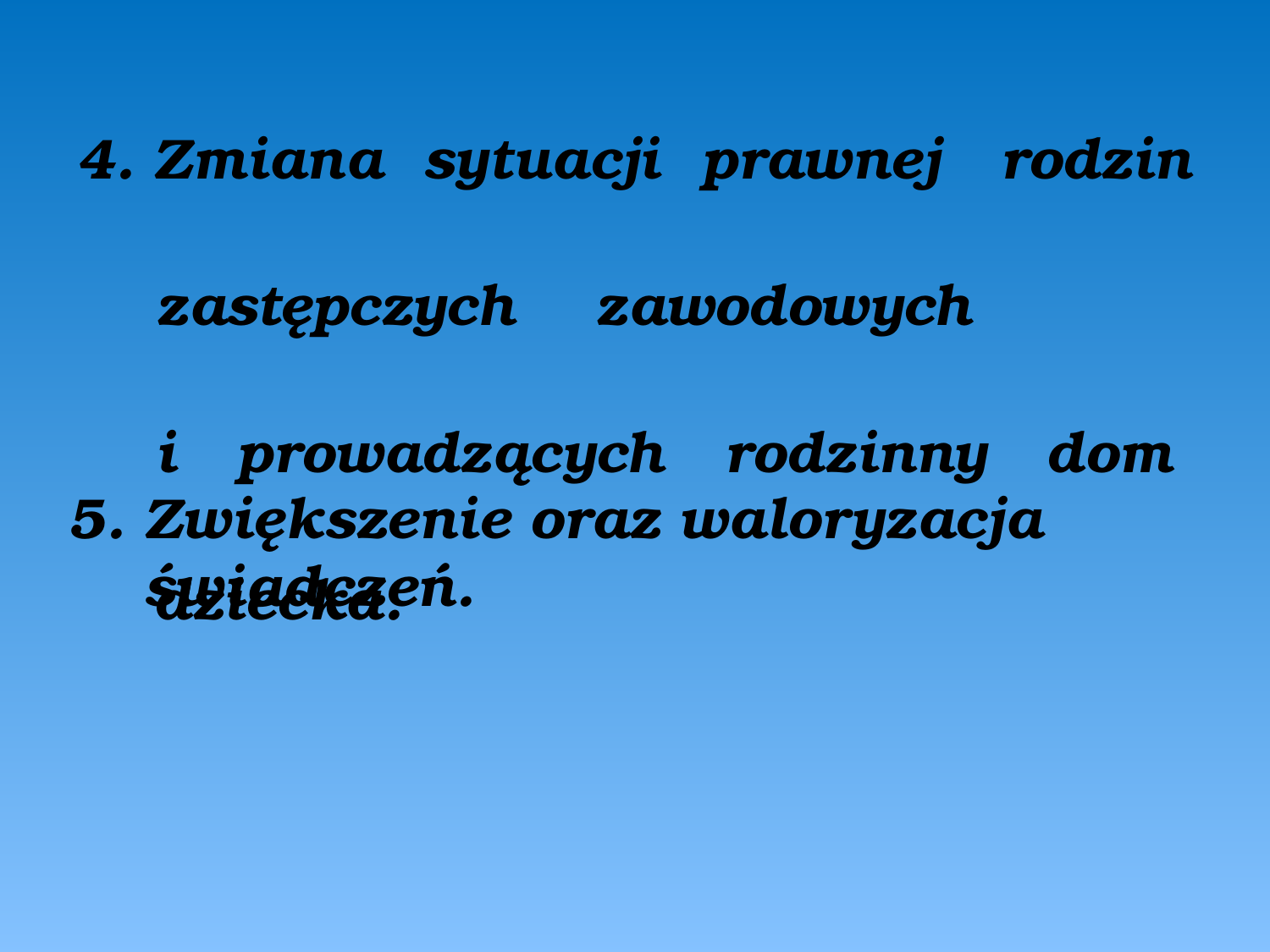

4. Zmiana  sytuacji  prawnej   rodzin
    zastępczych    zawodowych
    i   prowadzących   rodzinny   dom
    dziecka.

5. Zwiększenie oraz waloryzacja
    świadczeń.